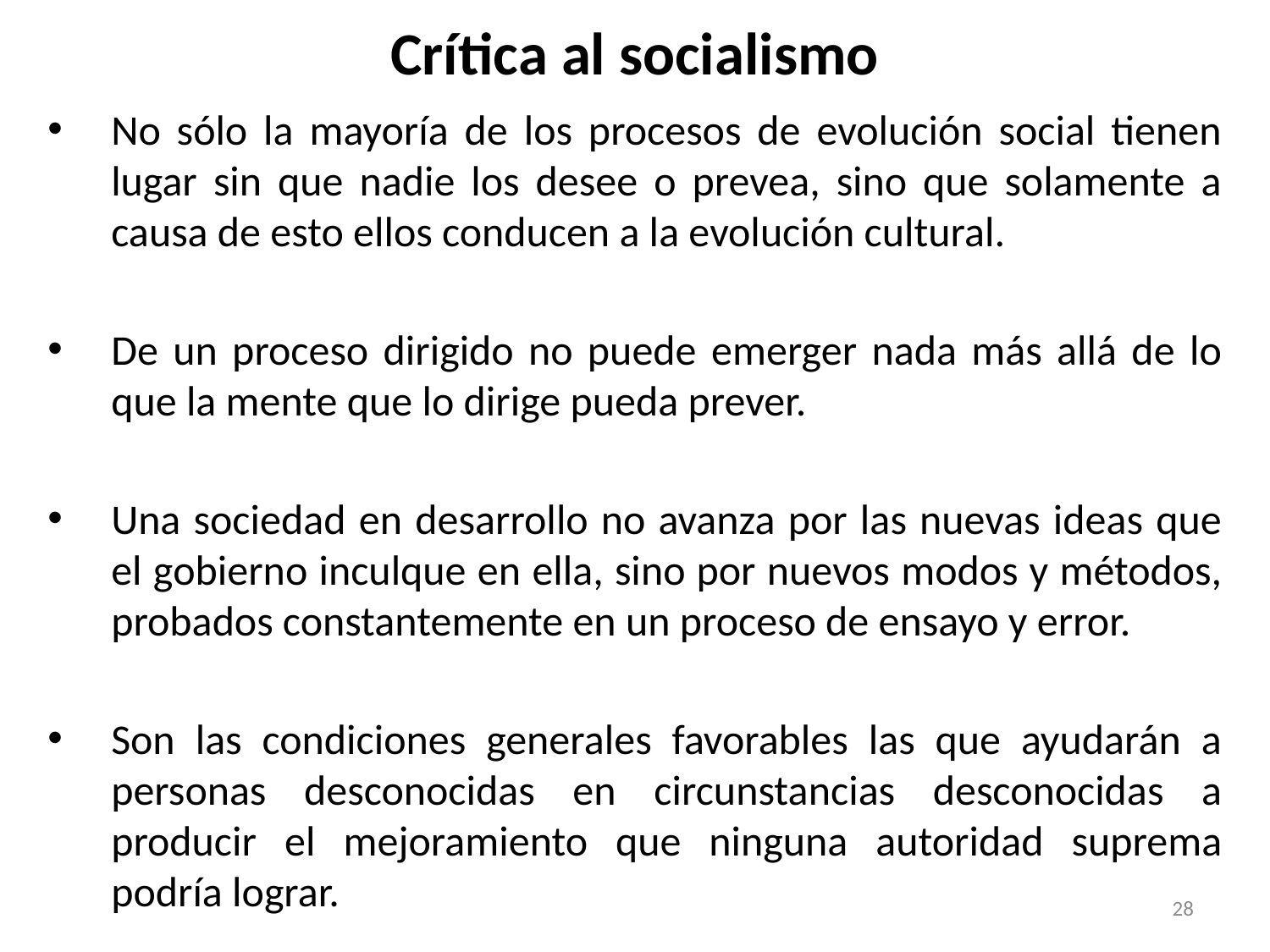

# Crítica al socialismo
No sólo la mayoría de los procesos de evolución social tienen lugar sin que nadie los desee o prevea, sino que solamente a causa de esto ellos conducen a la evolución cultural.

De un proceso dirigido no puede emerger nada más allá de lo que la mente que lo dirige pueda prever.

Una sociedad en desarrollo no avanza por las nuevas ideas que el gobierno inculque en ella, sino por nuevos modos y métodos, probados constantemente en un proceso de ensayo y error.

Son las condiciones generales favorables las que ayudarán a personas desconocidas en circunstancias desconocidas a producir el mejoramiento que ninguna autoridad suprema podría lograr.

28